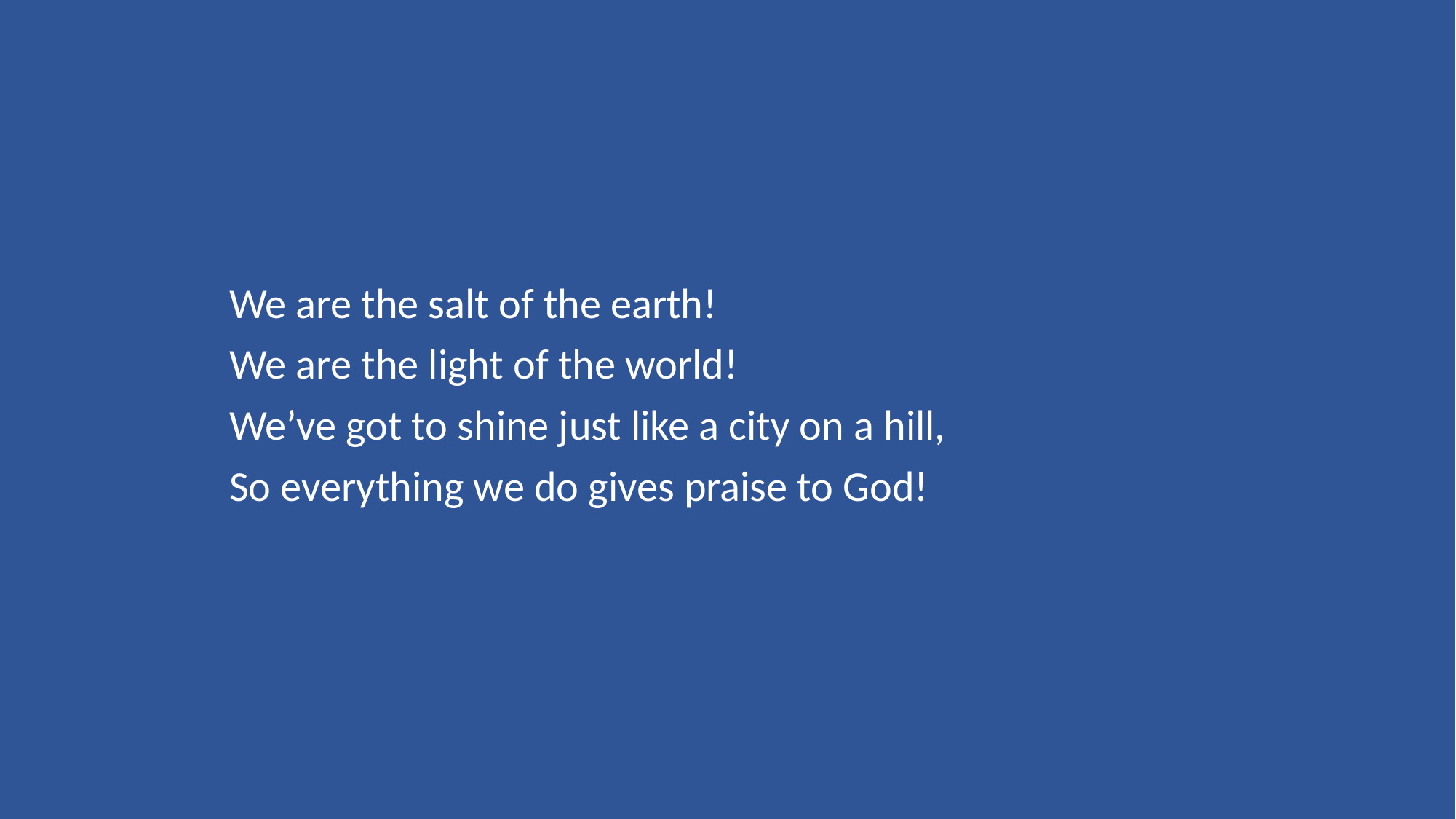

We are the salt of the earth!
We are the light of the world!
We’ve got to shine just like a city on a hill,
So everything we do gives praise to God!